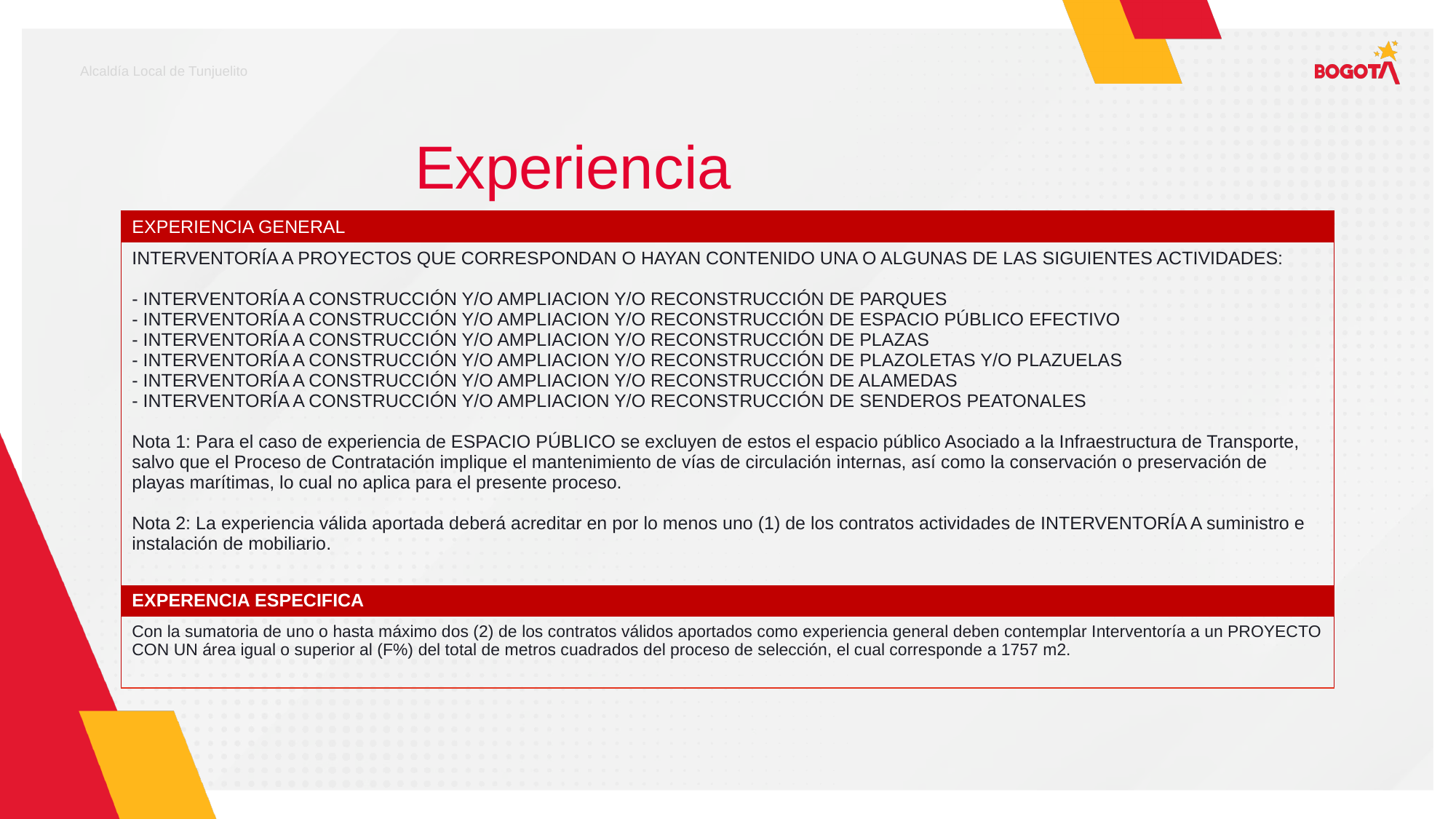

Alcaldía Local de Tunjuelito

Experiencia
| EXPERIENCIA GENERAL |
| --- |
| INTERVENTORÍA A PROYECTOS QUE CORRESPONDAN O HAYAN CONTENIDO UNA O ALGUNAS DE LAS SIGUIENTES ACTIVIDADES: - INTERVENTORÍA A CONSTRUCCIÓN Y/O AMPLIACION Y/O RECONSTRUCCIÓN DE PARQUES - INTERVENTORÍA A CONSTRUCCIÓN Y/O AMPLIACION Y/O RECONSTRUCCIÓN DE ESPACIO PÚBLICO EFECTIVO - INTERVENTORÍA A CONSTRUCCIÓN Y/O AMPLIACION Y/O RECONSTRUCCIÓN DE PLAZAS - INTERVENTORÍA A CONSTRUCCIÓN Y/O AMPLIACION Y/O RECONSTRUCCIÓN DE PLAZOLETAS Y/O PLAZUELAS - INTERVENTORÍA A CONSTRUCCIÓN Y/O AMPLIACION Y/O RECONSTRUCCIÓN DE ALAMEDAS - INTERVENTORÍA A CONSTRUCCIÓN Y/O AMPLIACION Y/O RECONSTRUCCIÓN DE SENDEROS PEATONALES Nota 1: Para el caso de experiencia de ESPACIO PÚBLICO se excluyen de estos el espacio público Asociado a la Infraestructura de Transporte, salvo que el Proceso de Contratación implique el mantenimiento de vías de circulación internas, así como la conservación o preservación de playas marítimas, lo cual no aplica para el presente proceso. Nota 2: La experiencia válida aportada deberá acreditar en por lo menos uno (1) de los contratos actividades de INTERVENTORÍA A suministro e instalación de mobiliario. |
| EXPERENCIA ESPECIFICA |
| Con la sumatoria de uno o hasta máximo dos (2) de los contratos válidos aportados como experiencia general deben contemplar Interventoría a un PROYECTO CON UN área igual o superior al (F%) del total de metros cuadrados del proceso de selección, el cual corresponde a 1757 m2. |